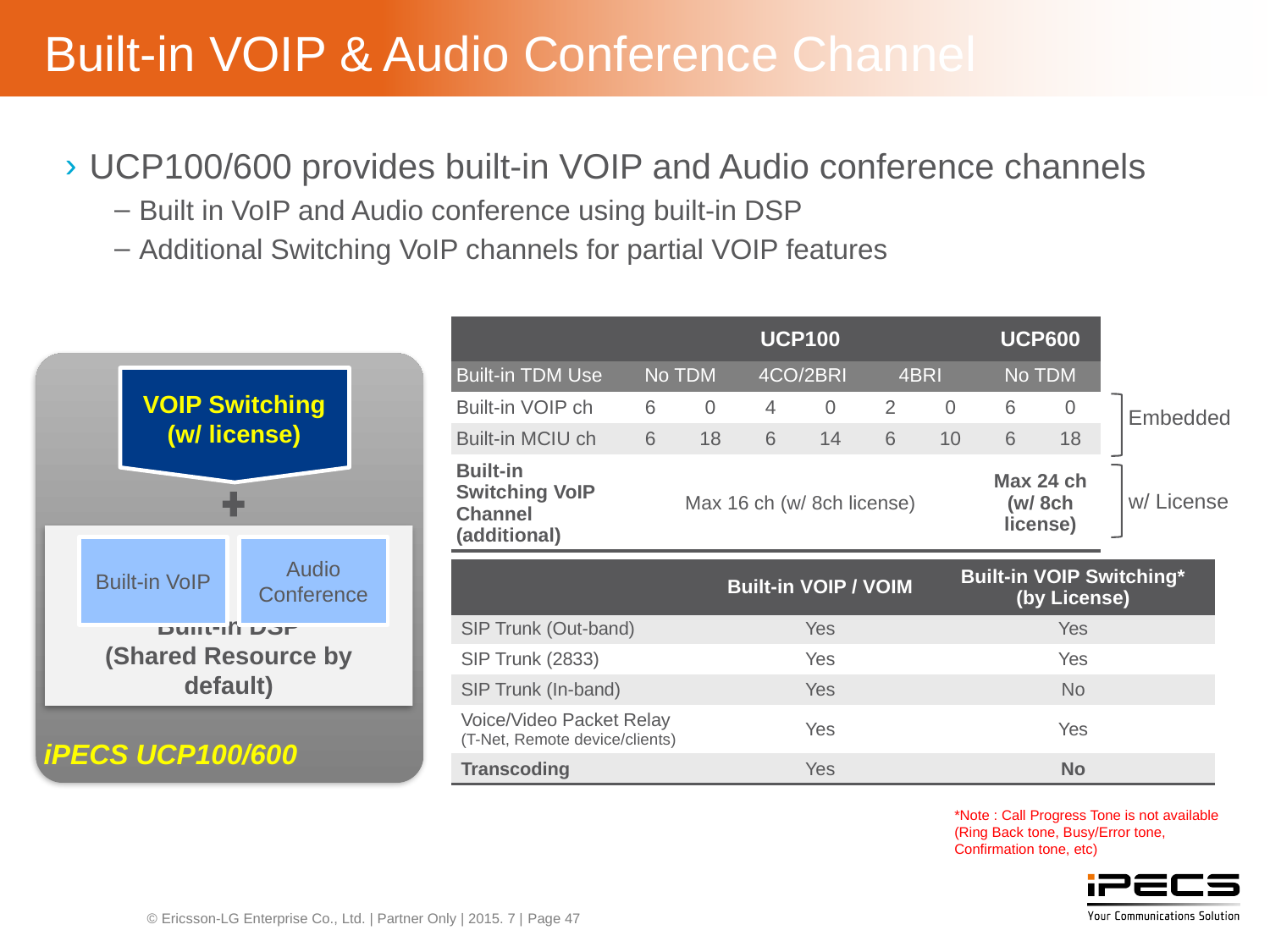

# Built-in VOIP & Audio Conference Channel
UCP100/600 provides built-in VOIP and Audio conference channels
Built in VoIP and Audio conference using built-in DSP
Additional Switching VoIP channels for partial VOIP features
|  | UCP100 |  |  |  |  |  | UCP600 |  |
| --- | --- | --- | --- | --- | --- | --- | --- | --- |
| Built-in TDM Use | No TDM |  | 4CO/2BRI |  | 4BRI |  | No TDM |  |
| Built-in VOIP ch | 6 | 0 | 4 | 0 | 2 | 0 | 6 | 0 |
| Built-in MCIU ch | 6 | 18 | 6 | 14 | 6 | 10 | 6 | 18 |
| Built-in Switching VoIP Channel (additional) | Max 16 ch (w/ 8ch license) |  |  |  |  |  | Max 24 ch (w/ 8ch license) |  |
iPECS UCP100/600

VOIP Switching
(w/ license)
Built-in DSP
(Shared Resource by default)
Built-in VoIP
Audio Conference

Embedded

w/ License
|  | Built-in VOIP / VOIM | Built-in VOIP Switching\* (by License) |
| --- | --- | --- |
| SIP Trunk (Out-band) | Yes | Yes |
| SIP Trunk (2833) | Yes | Yes |
| SIP Trunk (In-band) | Yes | No |
| Voice/Video Packet Relay (T-Net, Remote device/clients) | Yes | Yes |
| Transcoding | Yes | No |
*Note : Call Progress Tone is not available (Ring Back tone, Busy/Error tone, Confirmation tone, etc)